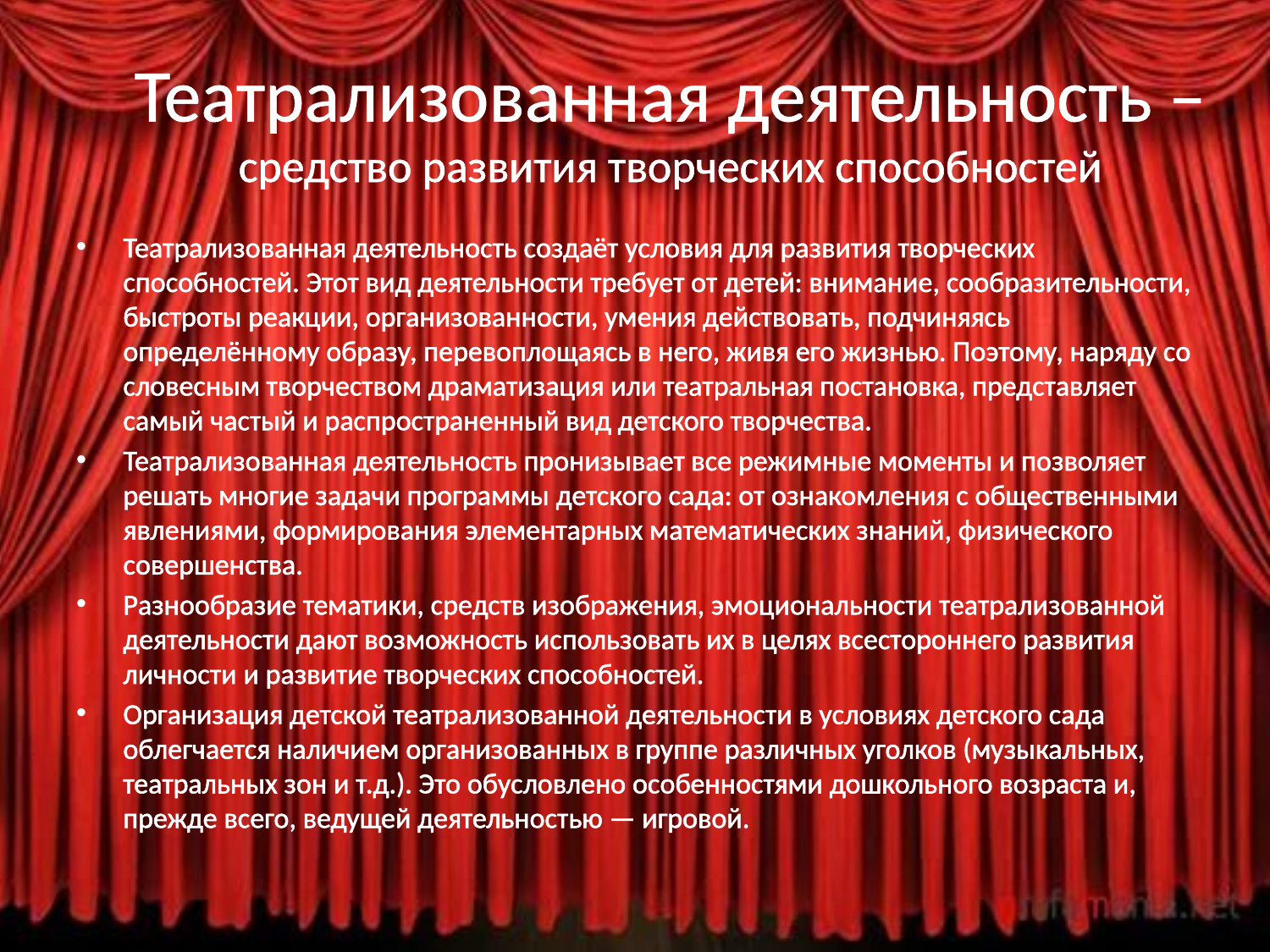

# Театрализованная деятельность – средство развития творческих способностей
Театрализованная деятельность создаёт условия для развития творческих способностей. Этот вид деятельности требует от детей: внимание, сообразительности, быстроты реакции, организованности, умения действовать, подчиняясь определённому образу, перевоплощаясь в него, живя его жизнью. Поэтому, наряду со словесным творчеством драматизация или театральная постановка, представляет самый частый и распространенный вид детского творчества.
Театрализованная деятельность пронизывает все режимные моменты и позволяет решать многие задачи программы детского сада: от ознакомления с общественными явлениями, формирования элементарных математических знаний, физического совершенства.
Разнообразие тематики, средств изображения, эмоциональности театрализованной деятельности дают возможность использовать их в целях всестороннего развития личности и развитие творческих способностей.
Организация детской театрализованной деятельности в условиях детского сада облегчается наличием организованных в группе различных уголков (музыкальных, театральных зон и т.д.). Это обусловлено особенностями дошкольного возраста и, прежде всего, ведущей деятельностью — игровой.